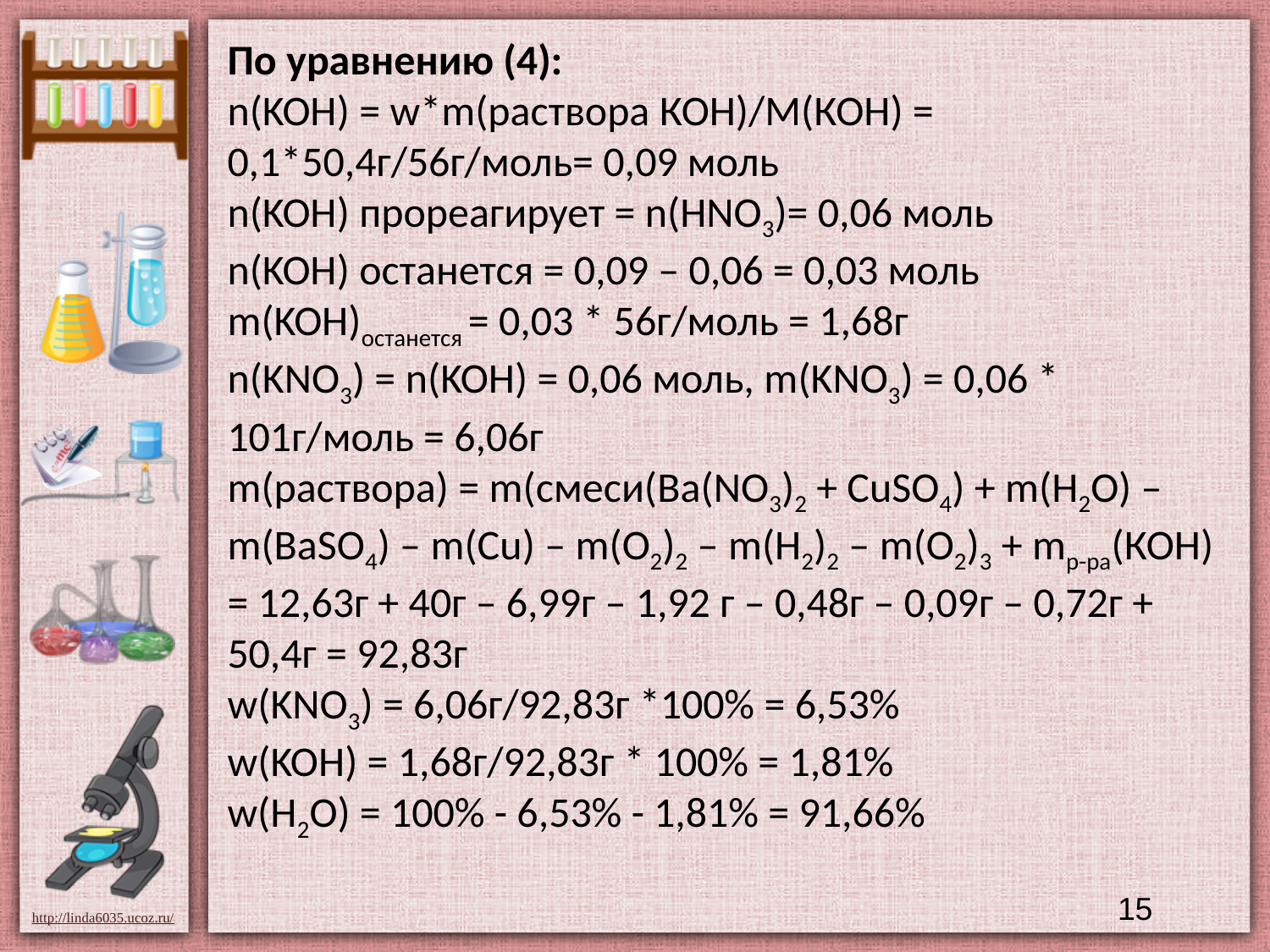

По уравнению (4):
n(KOH) = w*m(раствора КОН)/М(КОН) = 0,1*50,4г/56г/моль= 0,09 моль
n(KOH) прореагирует = n(HNO3)= 0,06 моль
n(KOH) останется = 0,09 – 0,06 = 0,03 моль
m(KOH)останется = 0,03 * 56г/моль = 1,68г
n(KNO3) = n(KOH) = 0,06 моль, m(KNO3) = 0,06 * 101г/моль = 6,06г
m(раствора) = m(смеси(Ba(NO3)2 + CuSO4) + m(H2O) – m(BaSO4) – m(Cu) – m(O2)2 – m(H2)2 – m(O2)3 + mр-ра(КОН) = 12,63г + 40г – 6,99г – 1,92 г – 0,48г – 0,09г – 0,72г + 50,4г = 92,83г
w(KNO3) = 6,06г/92,83г *100% = 6,53%
w(KOH) = 1,68г/92,83г * 100% = 1,81%
w(H2O) = 100% - 6,53% - 1,81% = 91,66%

15